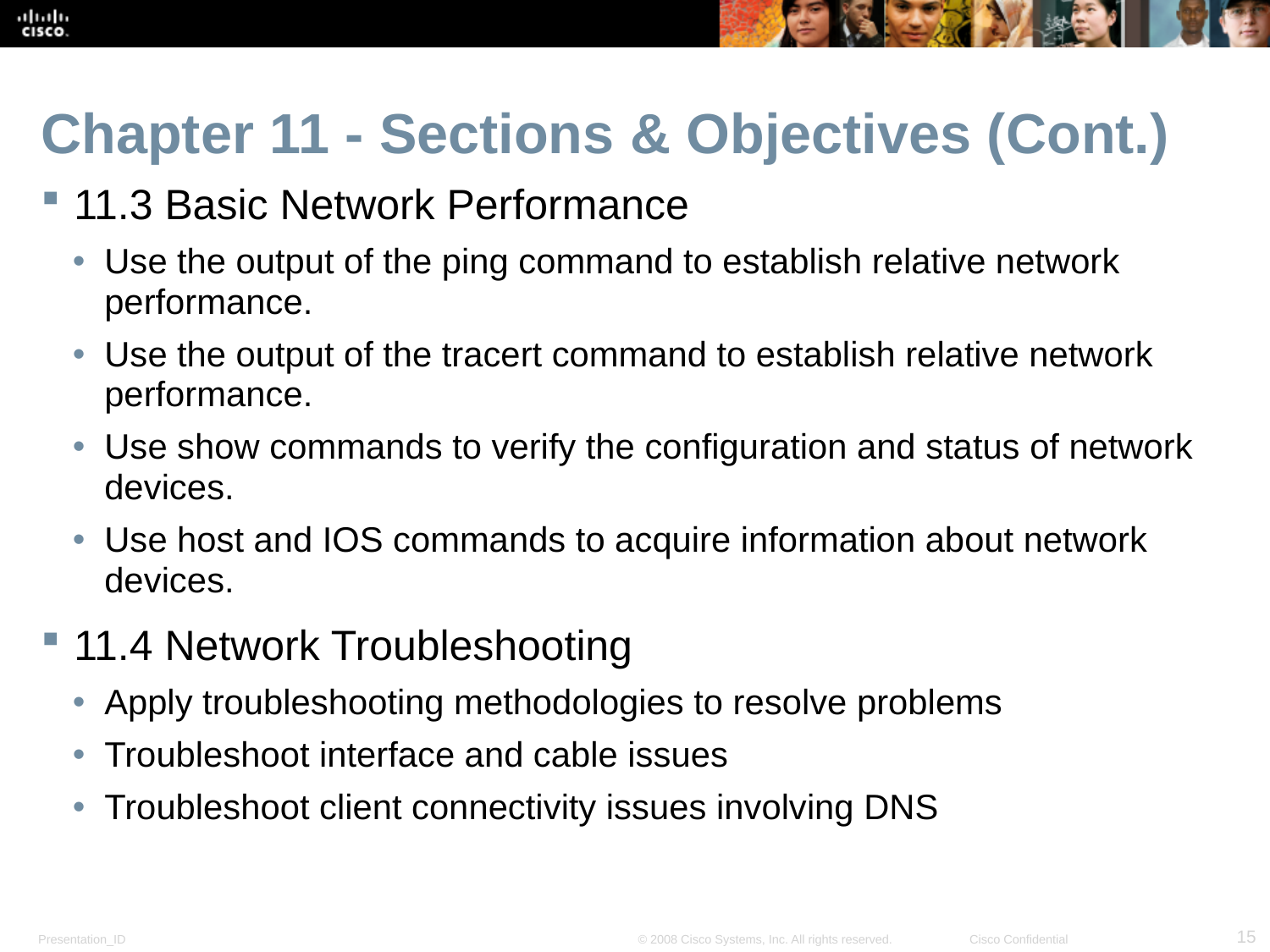

# Chapter 11 - Sections & Objectives (Cont.)
11.3 Basic Network Performance
Use the output of the ping command to establish relative network performance.
Use the output of the tracert command to establish relative network performance.
Use show commands to verify the configuration and status of network devices.
Use host and IOS commands to acquire information about network devices.
11.4 Network Troubleshooting
Apply troubleshooting methodologies to resolve problems
Troubleshoot interface and cable issues
Troubleshoot client connectivity issues involving DNS